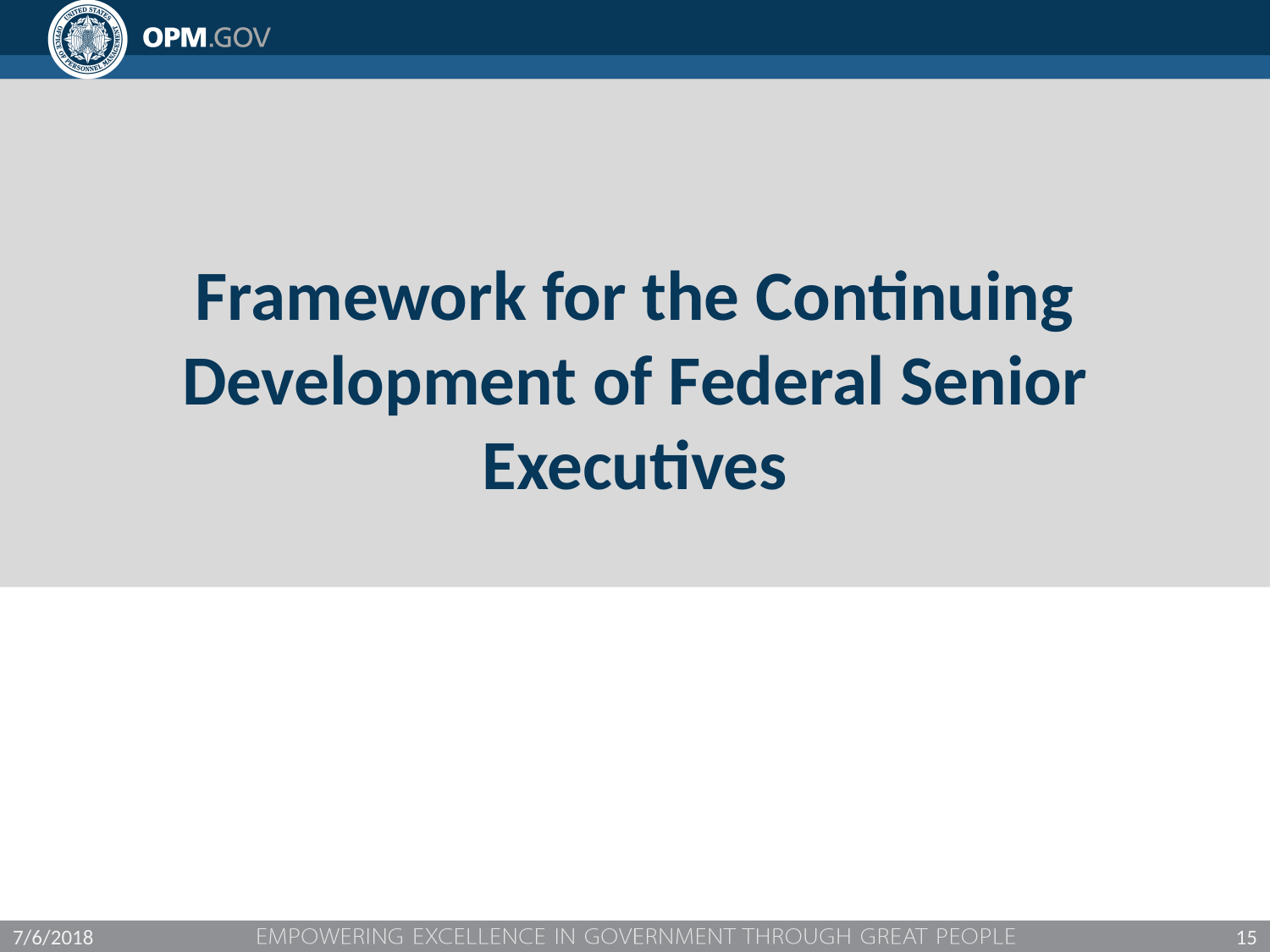

# Framework for the Continuing Development of Federal Senior Executives
7/6/2018
15